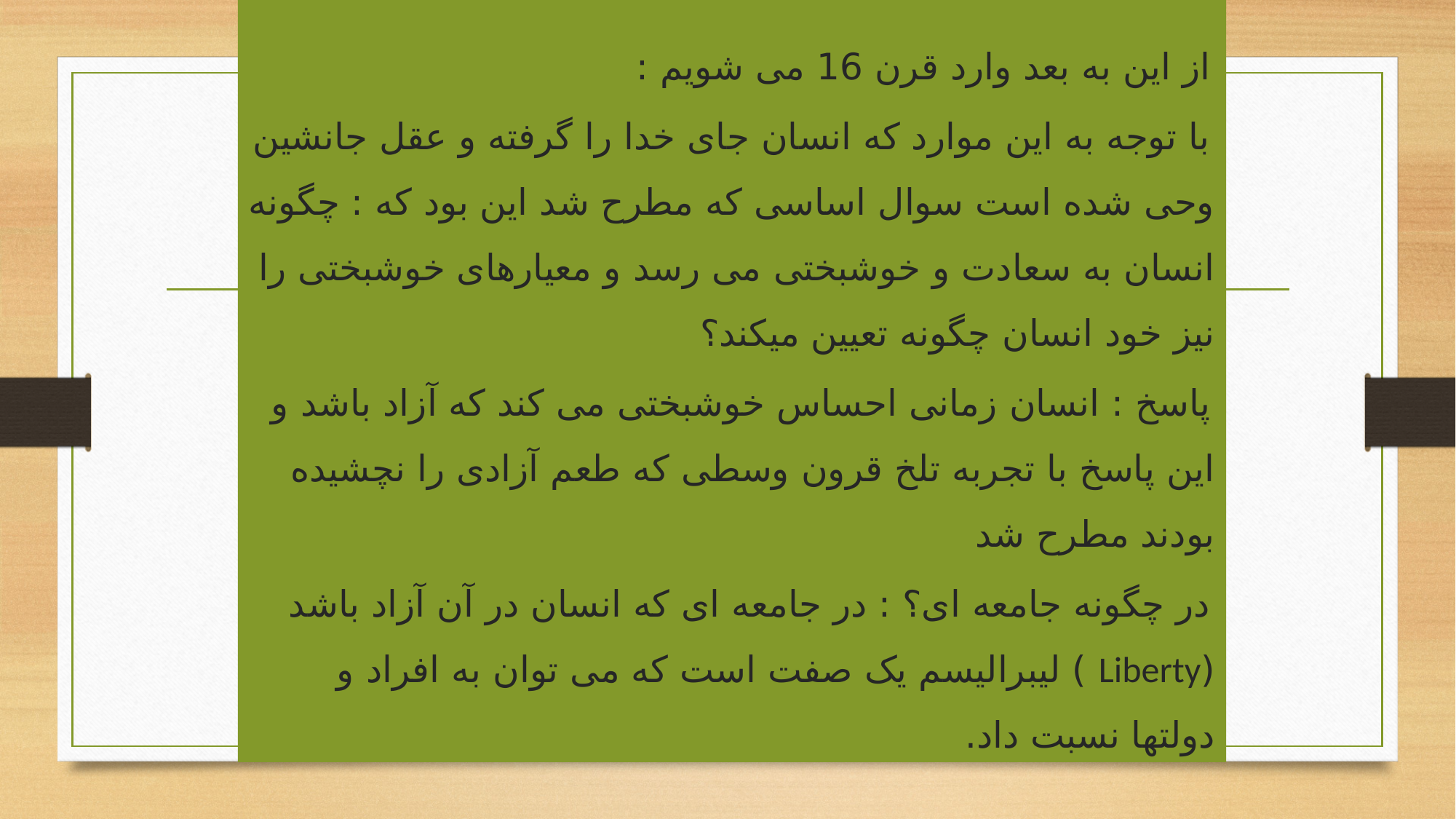

از این به بعد وارد قرن 16 می شویم :
با توجه به این موارد که انسان جای خدا را گرفته و عقل جانشین وحی شده است سوال اساسی که مطرح شد این بود که : چگونه انسان به سعادت و خوشبختی می رسد و معیارهای خوشبختی را نیز خود انسان چگونه تعیین میکند؟
پاسخ : انسان زمانی احساس خوشبختی می کند که آزاد باشد و اين پاسخ با تجربه تلخ قرون وسطی که طعم آزادی را نچشیده بودند مطرح شد
در چگونه جامعه ای؟ : در جامعه ای که انسان در آن آزاد باشد (Liberty ) لیبرالیسم یک صفت است که می توان به افراد و دولتها نسبت داد.